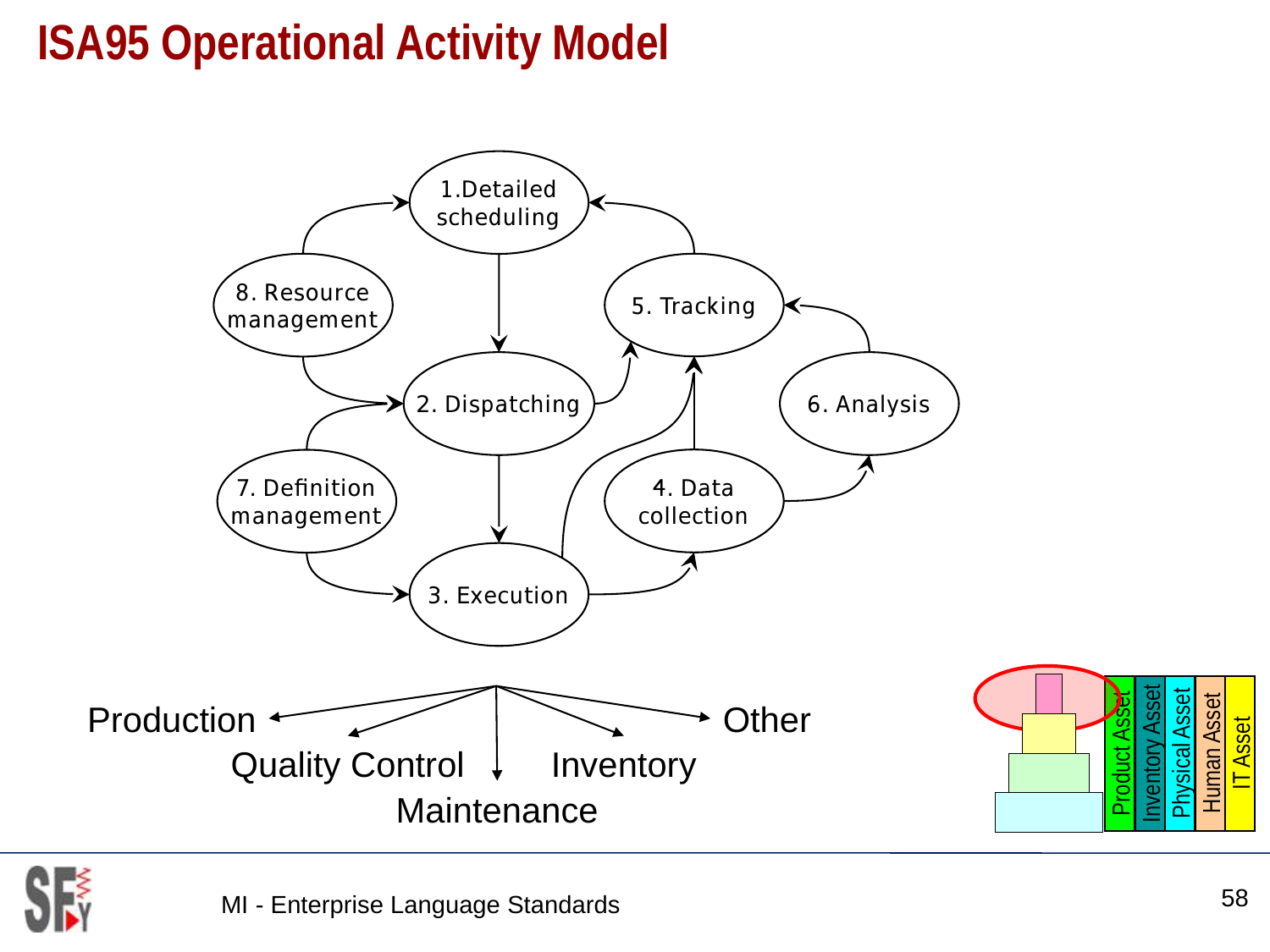

# ISA95 Operational Activity Model
1.Detailed
scheduling
8. Resource
management
5. Tracking
2. Dispatching
6. Analysis
4. Data
collection
7. Definition
management
3. Execution
Product Asset
Inventory Asset
Physical Asset
Human Asset
IT Asset

Production
Other
Quality Control
Inventory
Maintenance
58
MI - Enterprise Language Standards